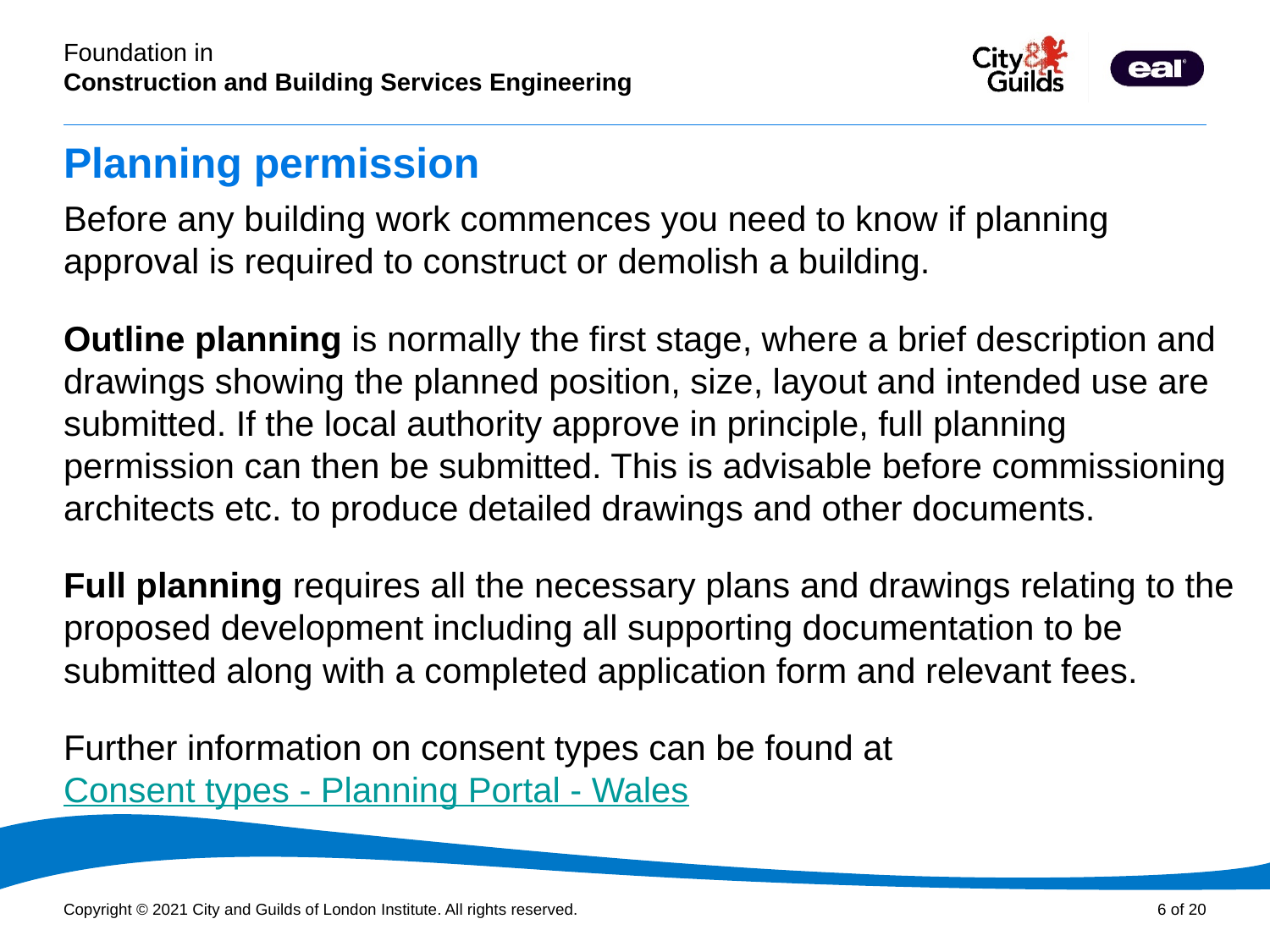

# Planning permission
Before any building work commences you need to know if planning approval is required to construct or demolish a building.
Outline planning is normally the first stage, where a brief description and drawings showing the planned position, size, layout and intended use are submitted. If the local authority approve in principle, full planning permission can then be submitted. This is advisable before commissioning architects etc. to produce detailed drawings and other documents.
Full planning requires all the necessary plans and drawings relating to the proposed development including all supporting documentation to be submitted along with a completed application form and relevant fees.
Further information on consent types can be found at Consent types - Planning Portal - Wales